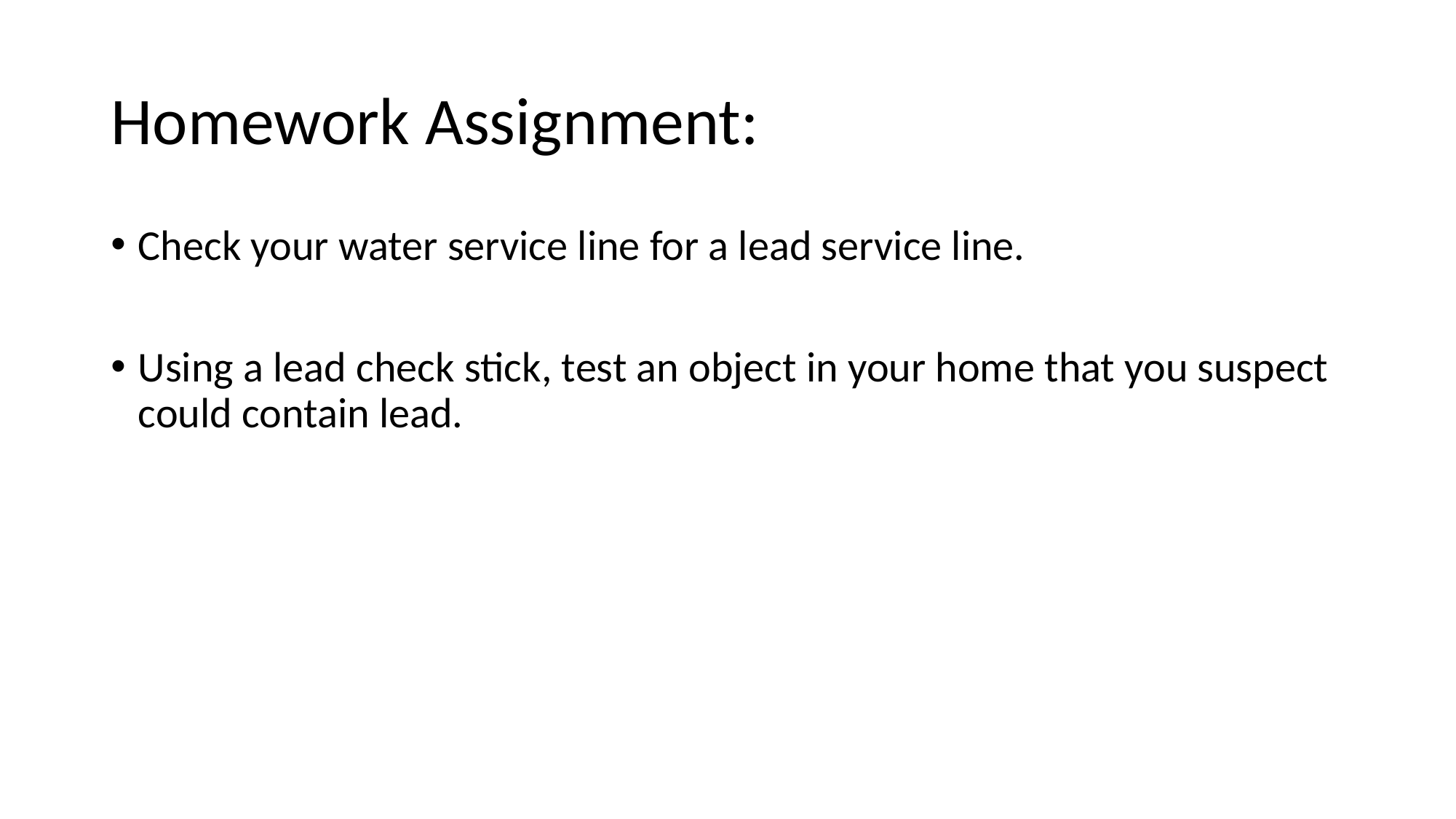

# Homework Assignment:
Check your water service line for a lead service line.

Using a lead check stick, test an object in your home that you suspect could contain lead.